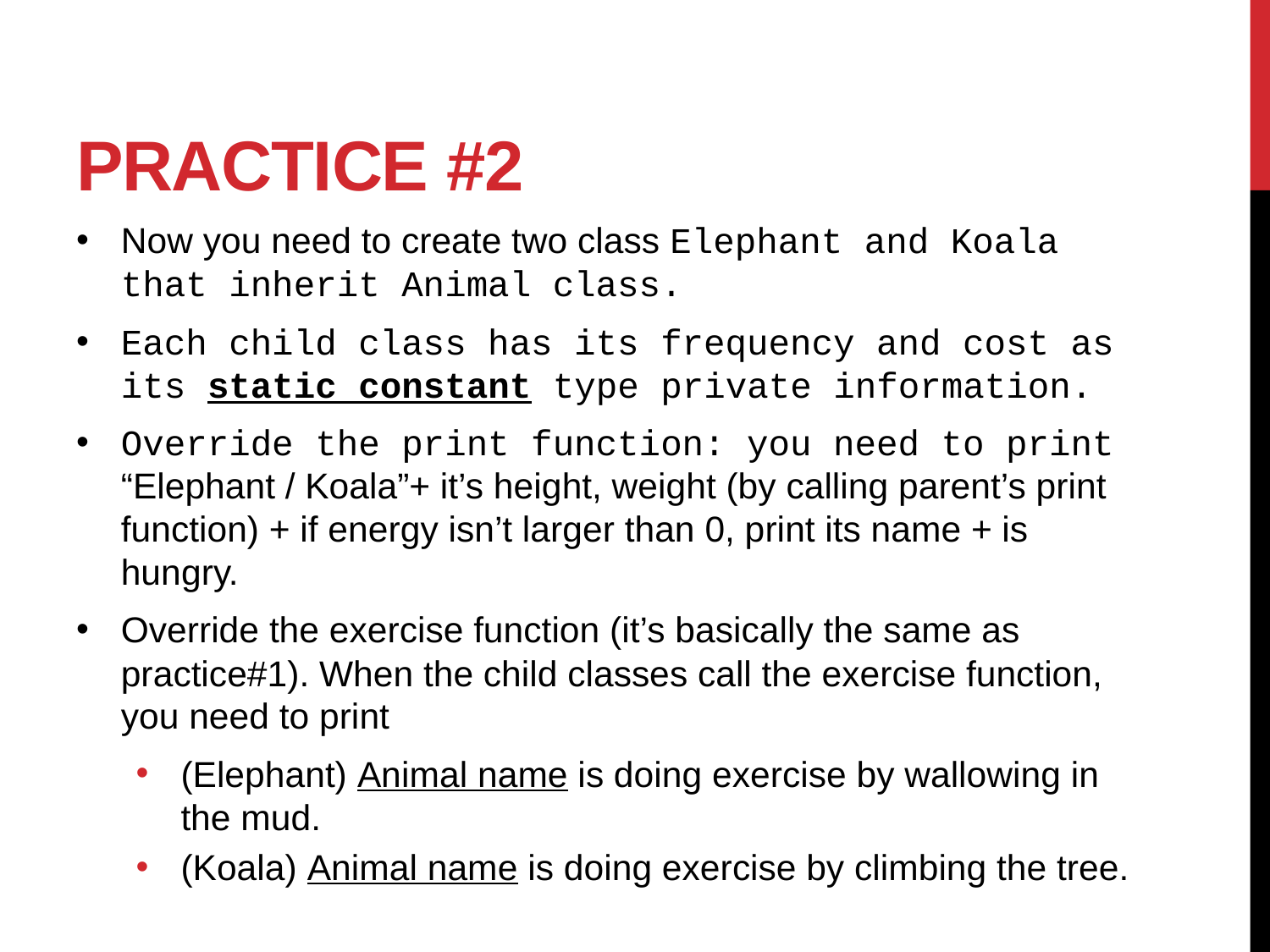

# Practice #2
Now you need to create two class Elephant and Koala that inherit Animal class.
Each child class has its frequency and cost as its static constant type private information.
Override the print function: you need to print “Elephant / Koala”+ it’s height, weight (by calling parent’s print function) + if energy isn’t larger than 0, print its name + is hungry.
Override the exercise function (it’s basically the same as practice#1). When the child classes call the exercise function, you need to print
(Elephant) Animal name is doing exercise by wallowing in the mud.
(Koala) Animal name is doing exercise by climbing the tree.